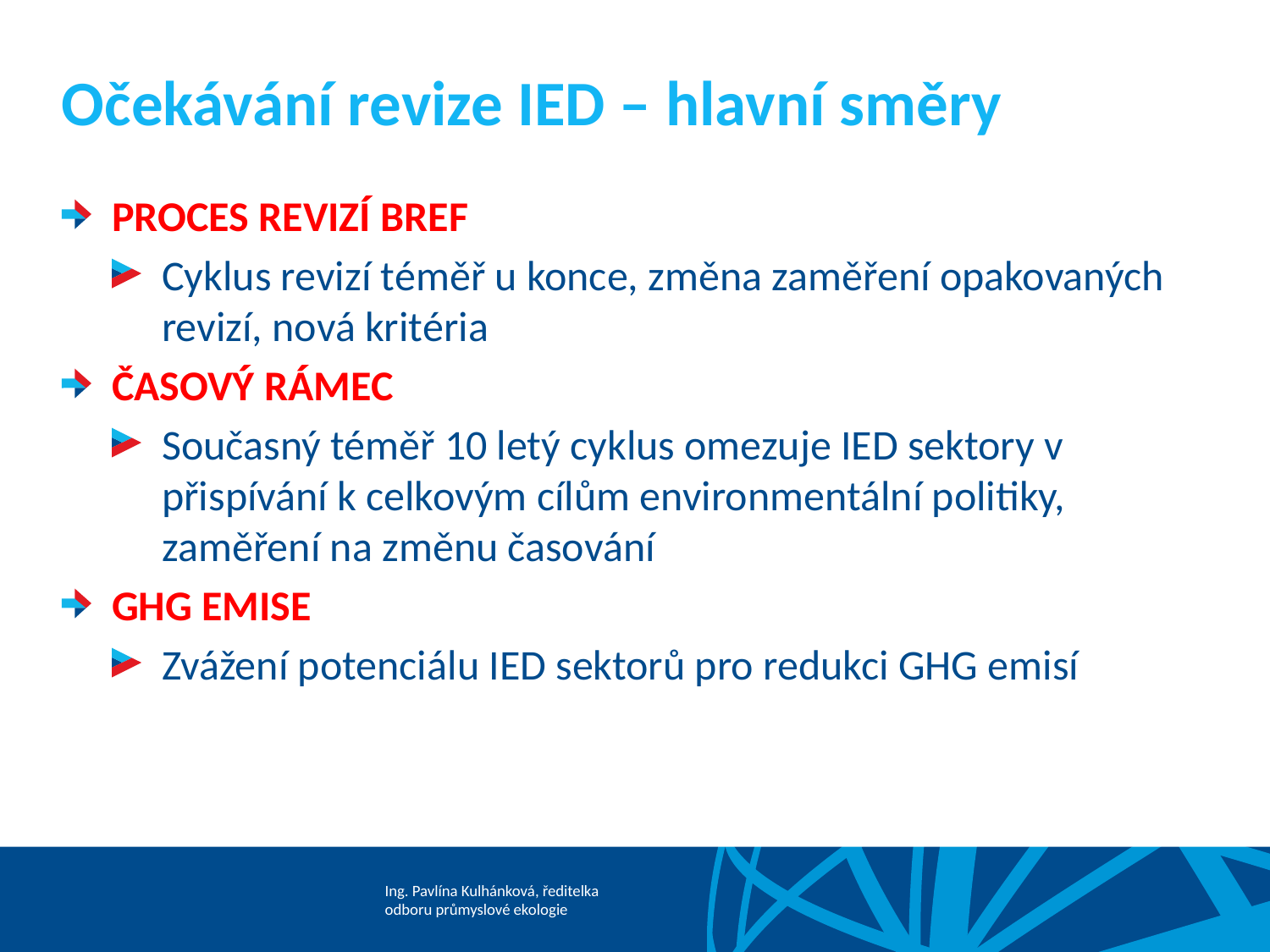

# Očekávání revize IED – hlavní směry
PROCES REVIZÍ BREF
Cyklus revizí téměř u konce, změna zaměření opakovaných revizí, nová kritéria
ČASOVÝ RÁMEC
Současný téměř 10 letý cyklus omezuje IED sektory v přispívání k celkovým cílům environmentální politiky, zaměření na změnu časování
GHG EMISE
Zvážení potenciálu IED sektorů pro redukci GHG emisí